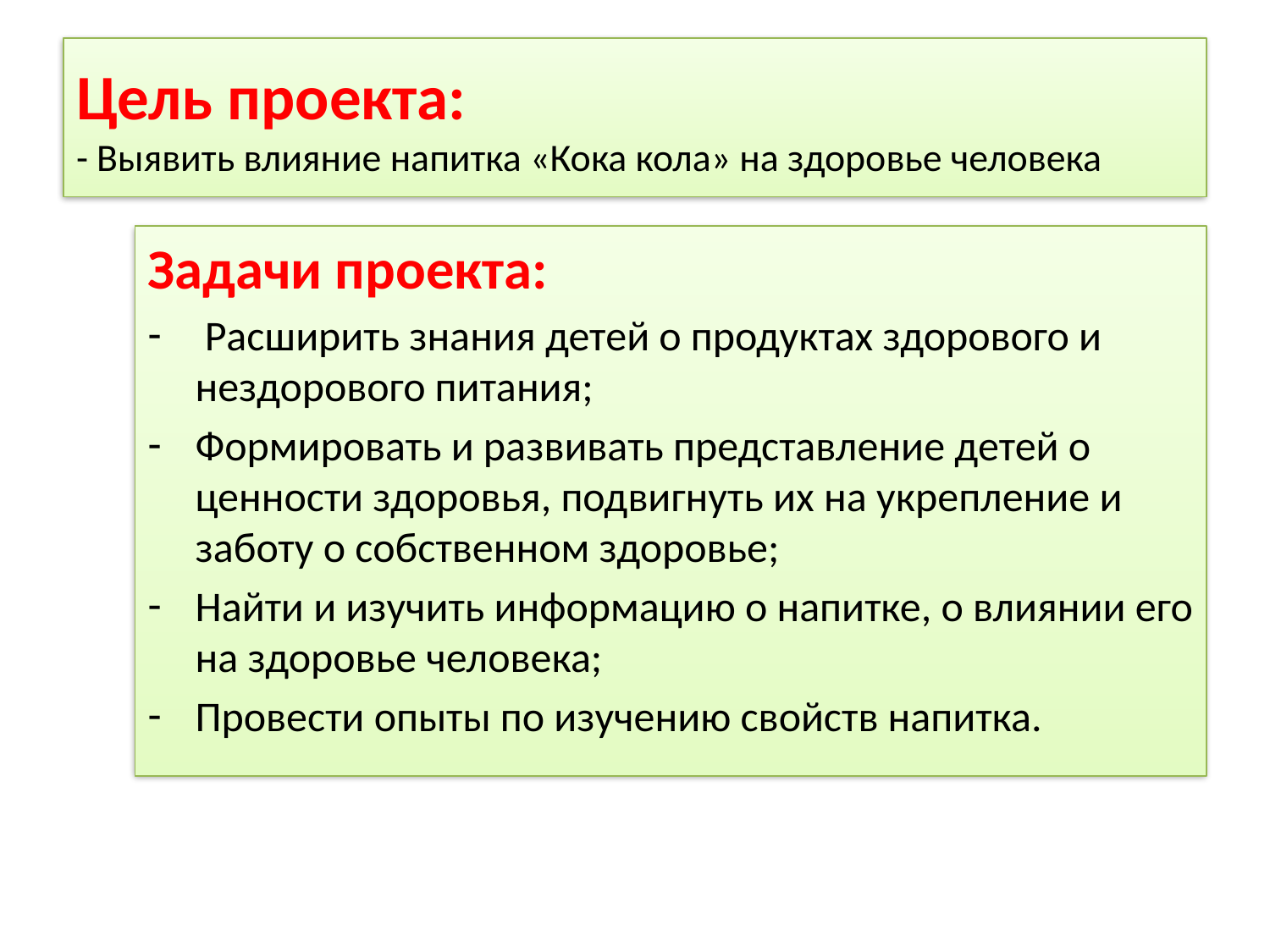

# Цель проекта: - Выявить влияние напитка «Кока кола» на здоровье человека
Задачи проекта:
 Расширить знания детей о продуктах здорового и нездорового питания;
Формировать и развивать представление детей о ценности здоровья, подвигнуть их на укрепление и заботу о собственном здоровье;
Найти и изучить информацию о напитке, о влиянии его на здоровье человека;
Провести опыты по изучению свойств напитка.